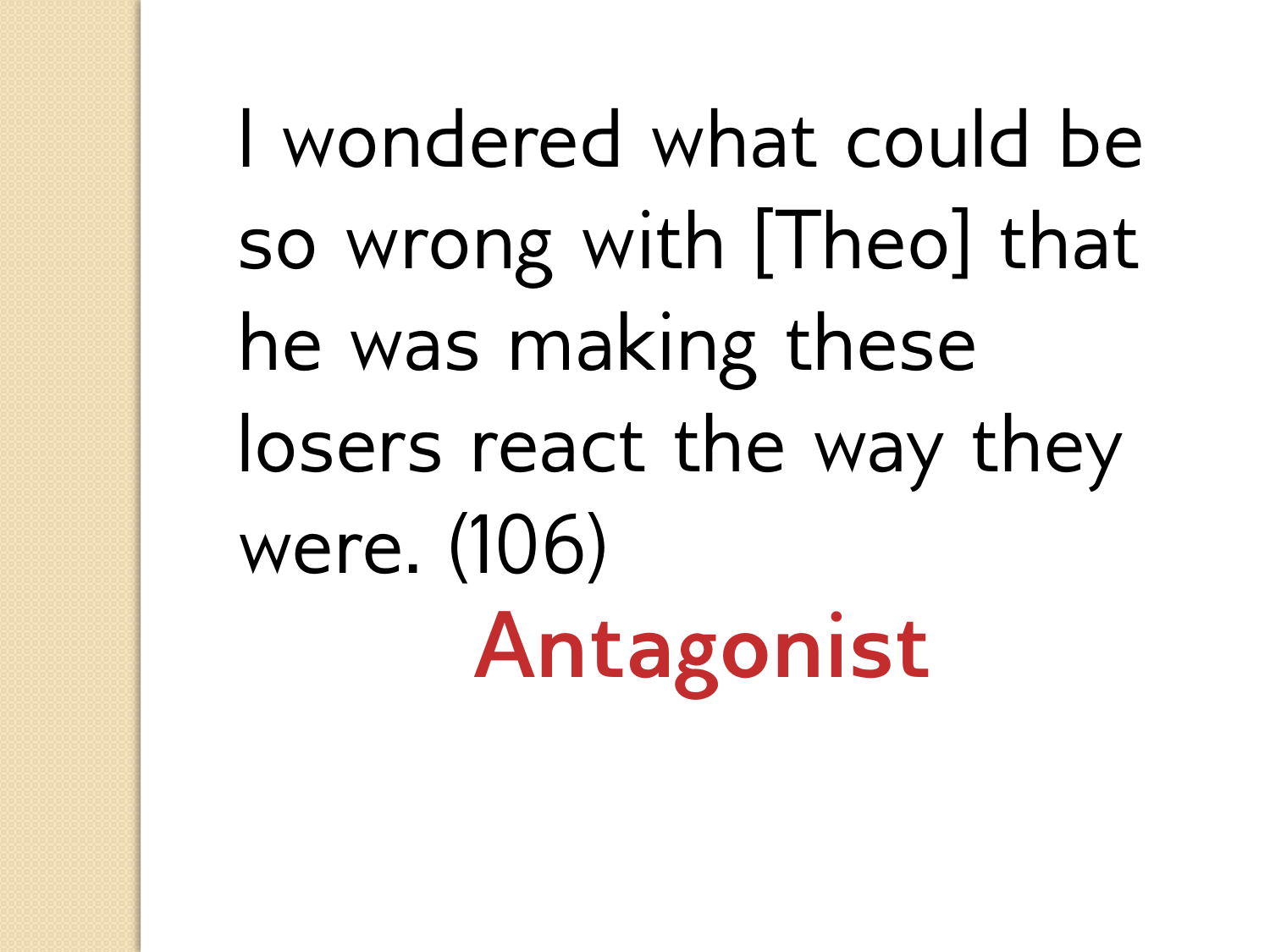

I wondered what could be so wrong with [Theo] that he was making these losers react the way they were. (106)
Antagonist